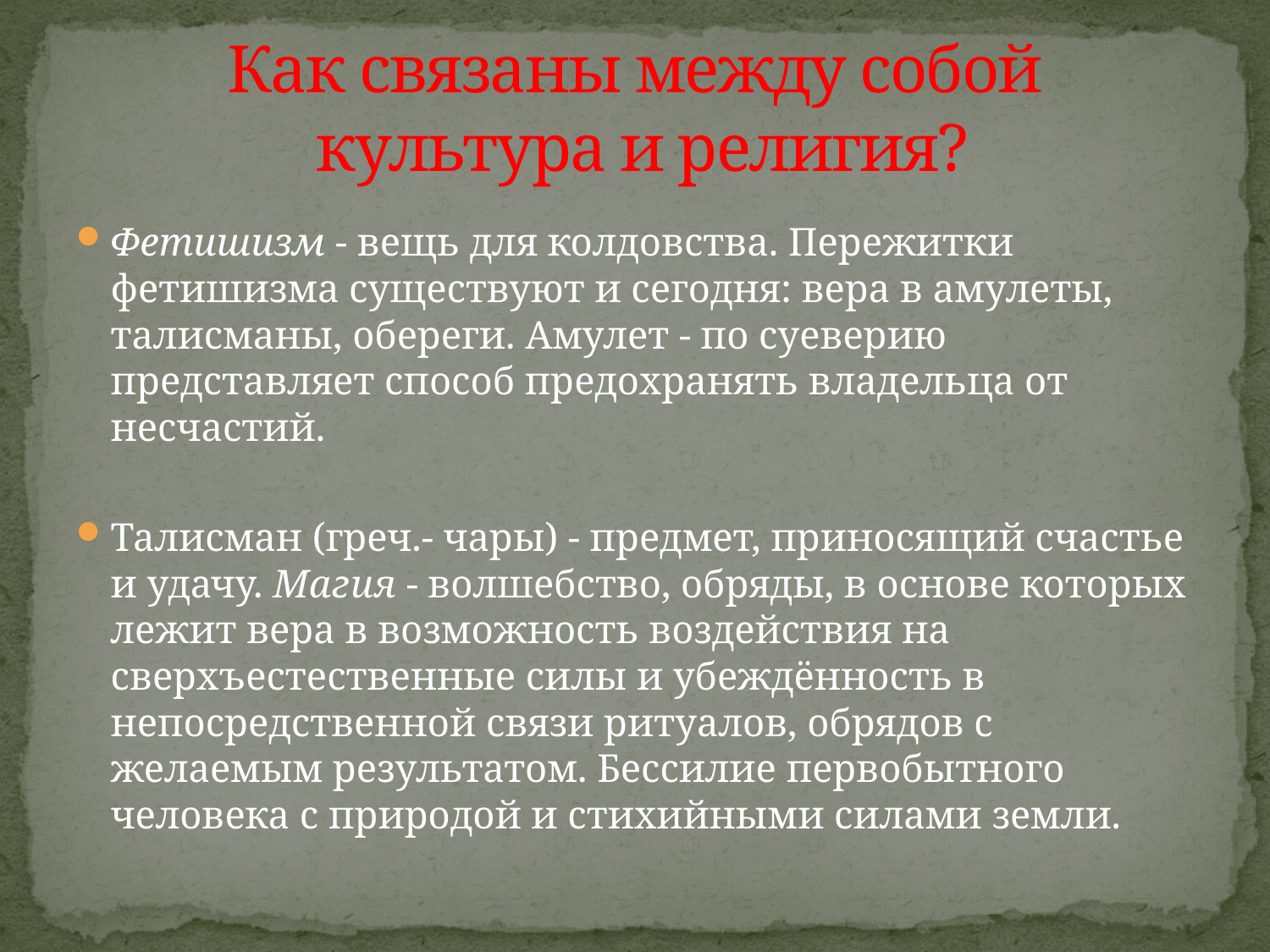

# Как связаны между собой культура и религия?
Фетишизм - вещь для колдовства. Пережитки фетишизма существуют и сегодня: вера в амулеты, талисманы, обереги. Амулет - по суеверию представляет способ предохранять владельца от несчастий.

Талисман (греч.- чары) - предмет, приносящий счастье и удачу. Магия - волшебство, обряды, в основе которых лежит вера в возможность воздействия на сверхъестественные силы и убеждённость в непосредственной связи ритуалов, обрядов с желаемым результатом. Бессилие первобытного человека с природой и стихийными силами земли.